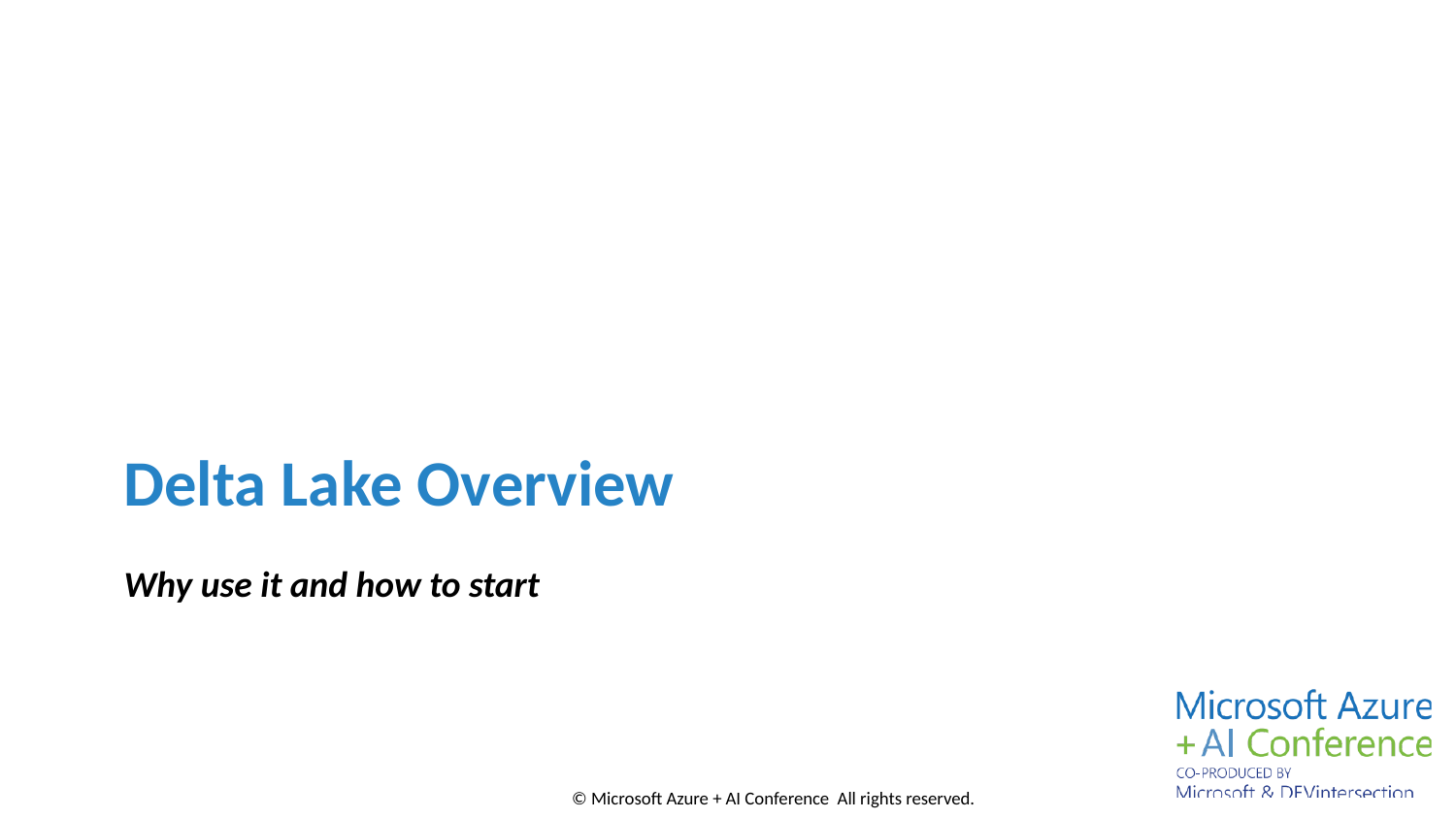

Delta Lake Overview
# Why use it and how to start